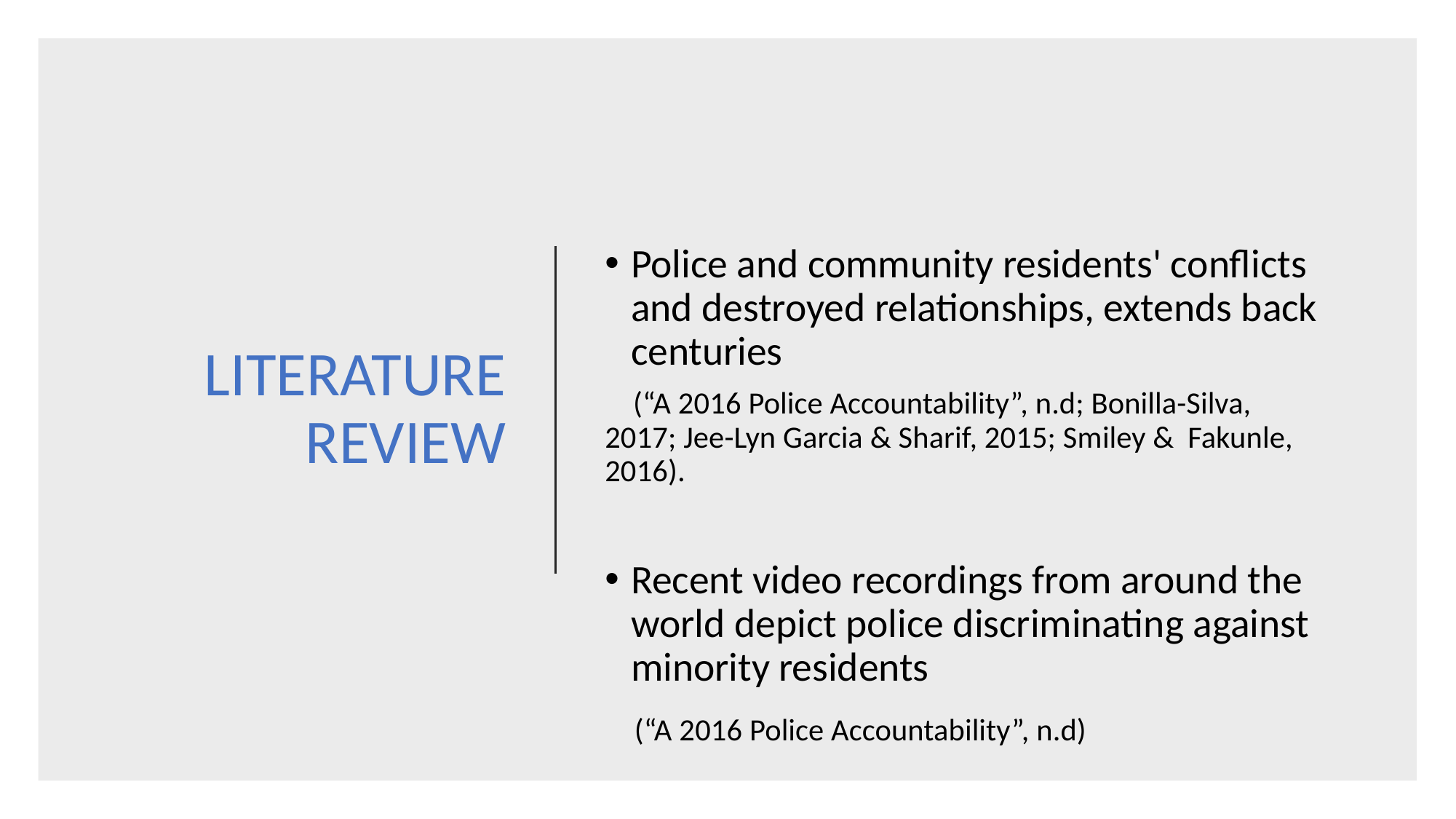

Police and community residents' conflicts and destroyed relationships, extends back centuries
    (“A 2016 Police Accountability”, n.d; Bonilla-Silva,    	2017; Jee-Lyn Garcia & Sharif, 2015; Smiley & 	Fakunle, 2016).

Recent video recordings from around the world depict police discriminating against minority residents
   (“A 2016 Police Accountability”, n.d)

# LITERATURE REVIEW